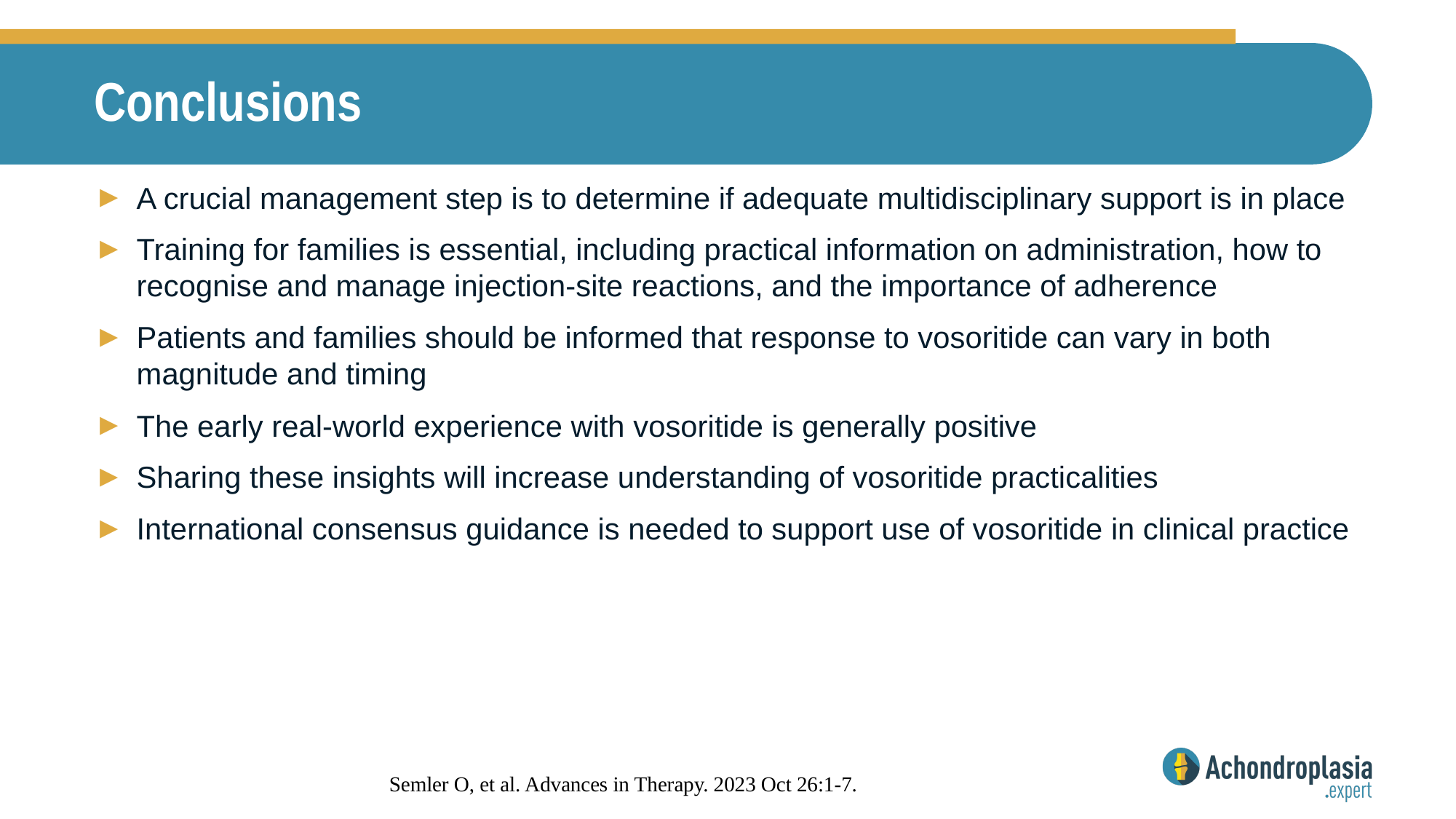

# Conclusions
A crucial management step is to determine if adequate multidisciplinary support is in place
Training for families is essential, including practical information on administration, how to recognise and manage injection-site reactions, and the importance of adherence
Patients and families should be informed that response to vosoritide can vary in both magnitude and timing
The early real-world experience with vosoritide is generally positive
Sharing these insights will increase understanding of vosoritide practicalities
International consensus guidance is needed to support use of vosoritide in clinical practice
Semler O, et al. Advances in Therapy. 2023 Oct 26:1-7.